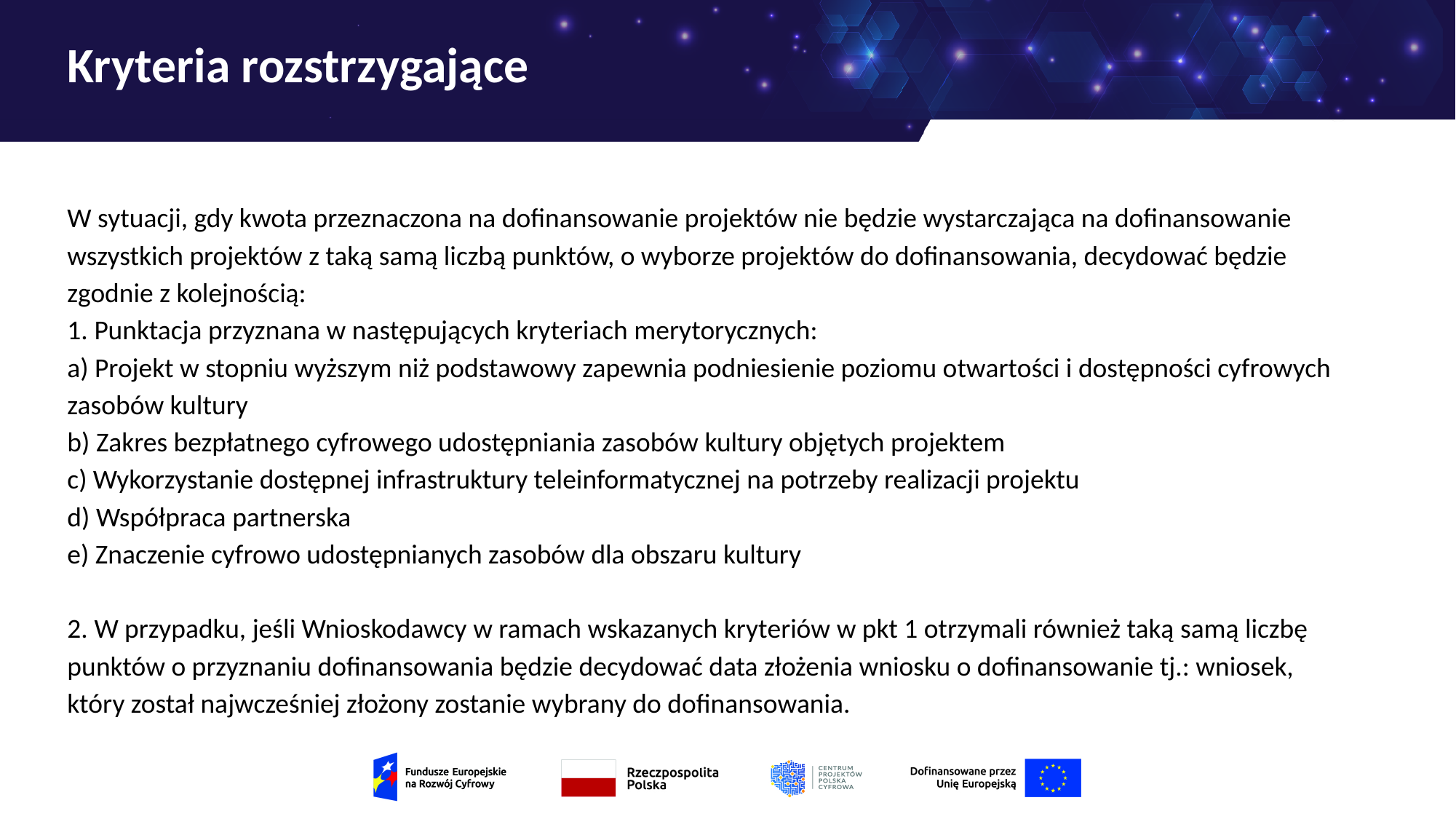

# Kryteria rozstrzygające
W sytuacji, gdy kwota przeznaczona na dofinansowanie projektów nie będzie wystarczająca na dofinansowanie wszystkich projektów z taką samą liczbą punktów, o wyborze projektów do dofinansowania, decydować będzie zgodnie z kolejnością:
1. Punktacja przyznana w następujących kryteriach merytorycznych:
a) Projekt w stopniu wyższym niż podstawowy zapewnia podniesienie poziomu otwartości i dostępności cyfrowych zasobów kultury
b) Zakres bezpłatnego cyfrowego udostępniania zasobów kultury objętych projektem
c) Wykorzystanie dostępnej infrastruktury teleinformatycznej na potrzeby realizacji projektu
d) Współpraca partnerska
e) Znaczenie cyfrowo udostępnianych zasobów dla obszaru kultury

2. W przypadku, jeśli Wnioskodawcy w ramach wskazanych kryteriów w pkt 1 otrzymali również taką samą liczbę punktów o przyznaniu dofinansowania będzie decydować data złożenia wniosku o dofinansowanie tj.: wniosek, który został najwcześniej złożony zostanie wybrany do dofinansowania.